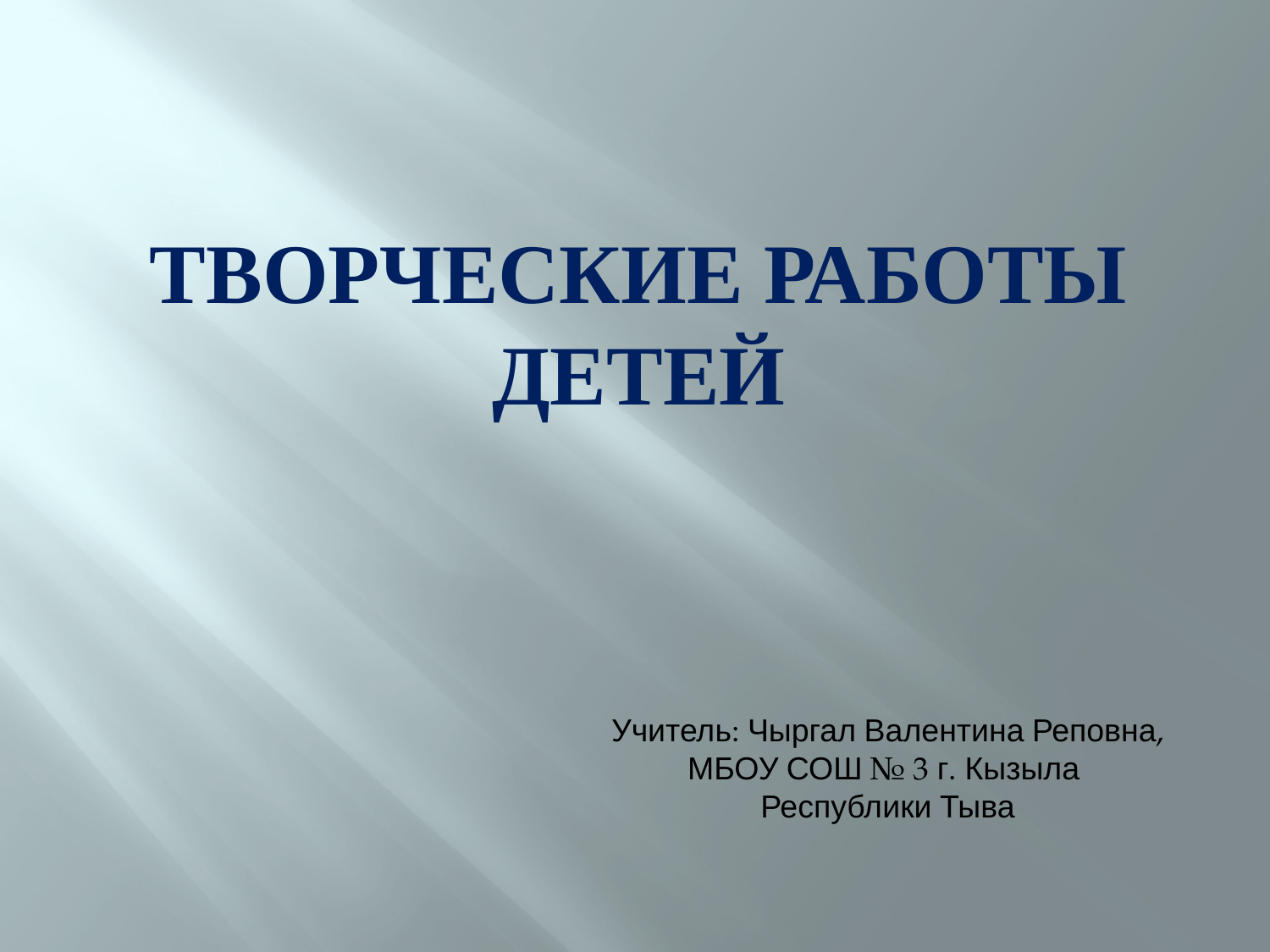

# Творческие работы детей
Учитель: Чыргал Валентина Реповна,
МБОУ СОШ № 3 г. Кызыла
Республики Тыва